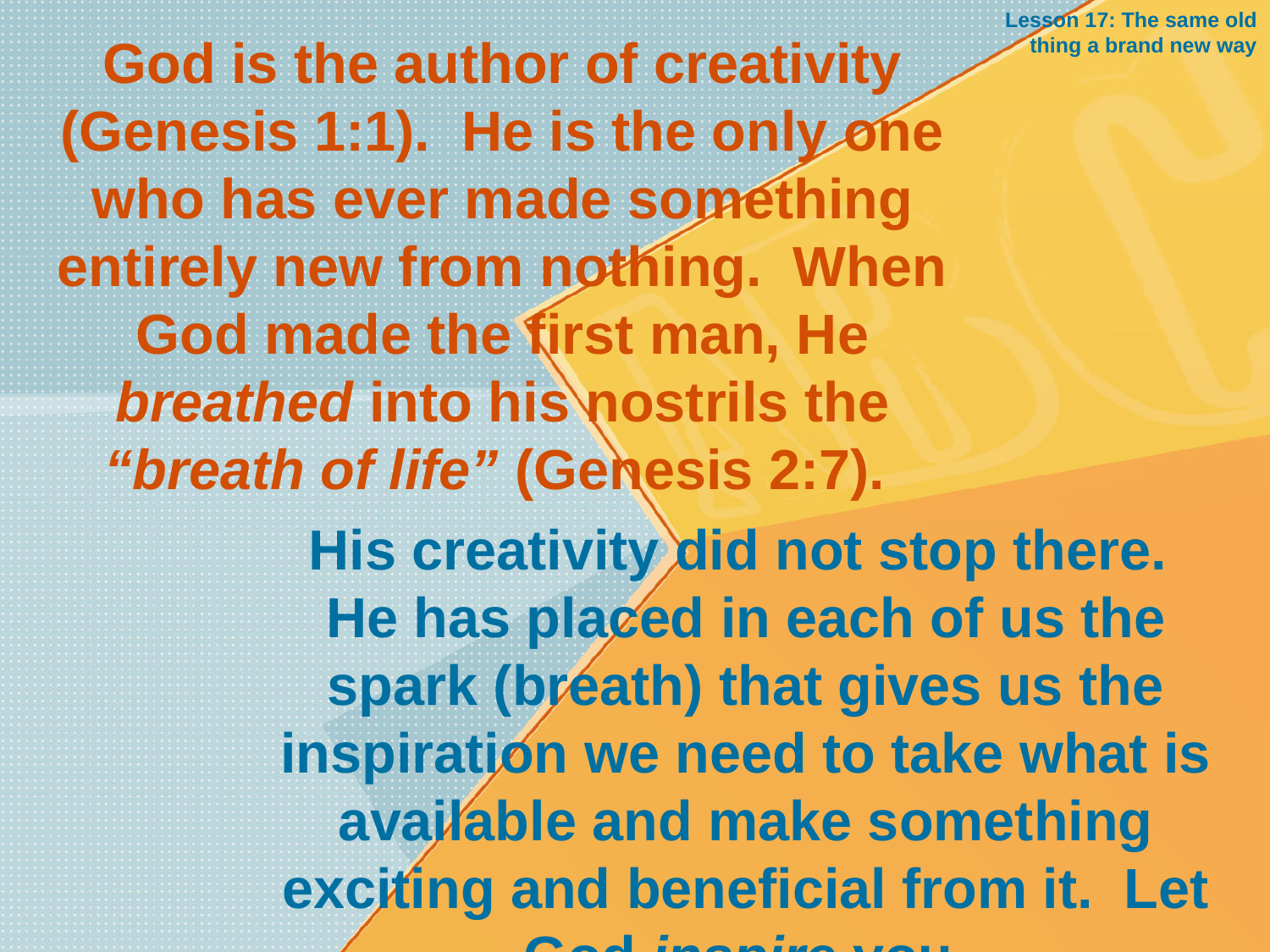

Lesson 17: The same old thing a brand new way
God is the author of creativity (Genesis 1:1).  He is the only one who has ever made something entirely new from nothing.  When God made the first man, He breathed into his nostrils the “breath of life” (Genesis 2:7).
His creativity did not stop there.  He has placed in each of us the spark (breath) that gives us the inspiration we need to take what is available and make something exciting and beneficial from it.  Let God inspire you.